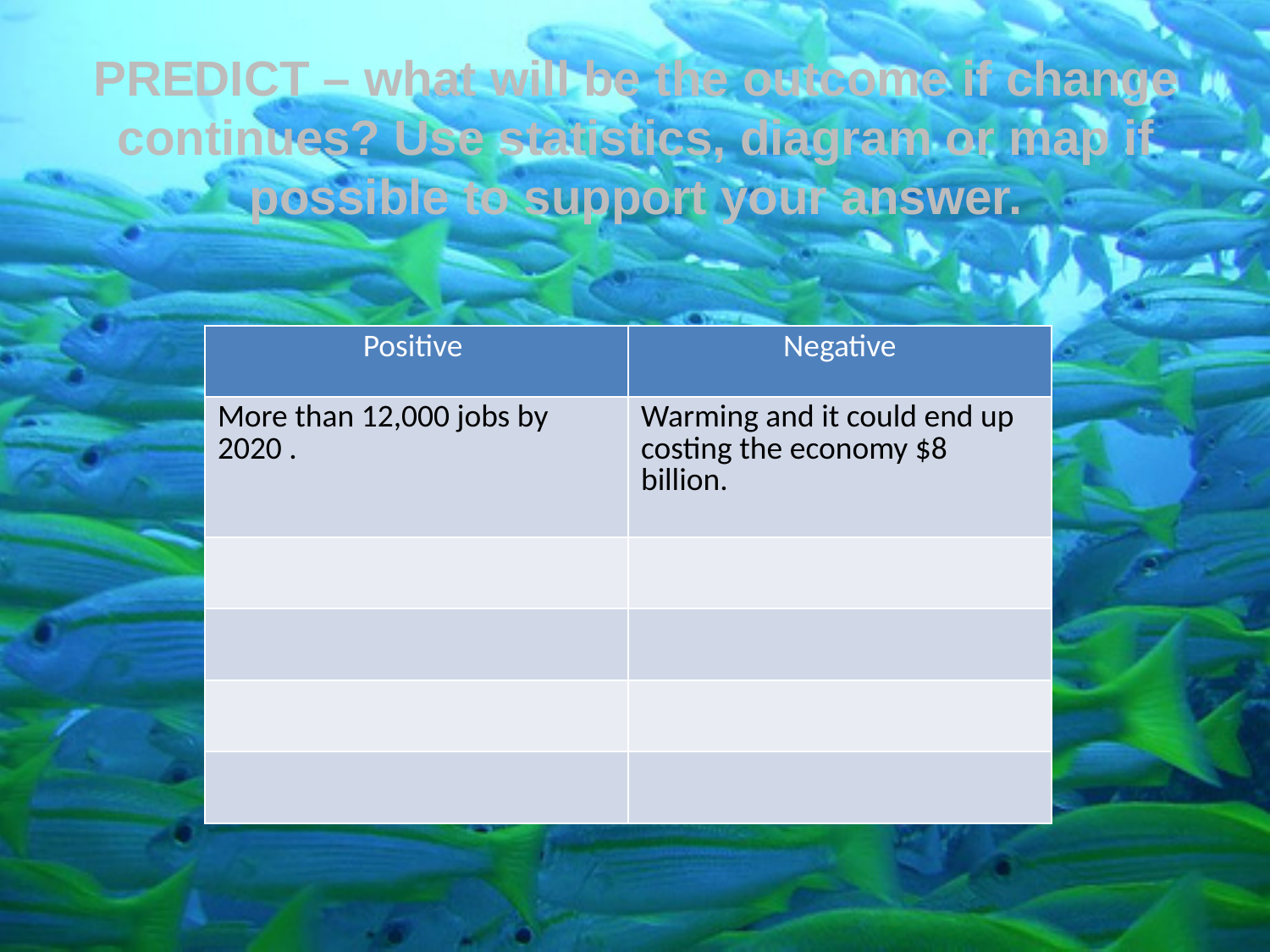

# PREDICT – what will be the outcome if change continues? Use statistics, diagram or map if possible to support your answer.
| Positive | Negative |
| --- | --- |
| More than 12,000 jobs by 2020 . | Warming and it could end up costing the economy $8 billion. |
|  |  |
|  |  |
|  |  |
|  |  |